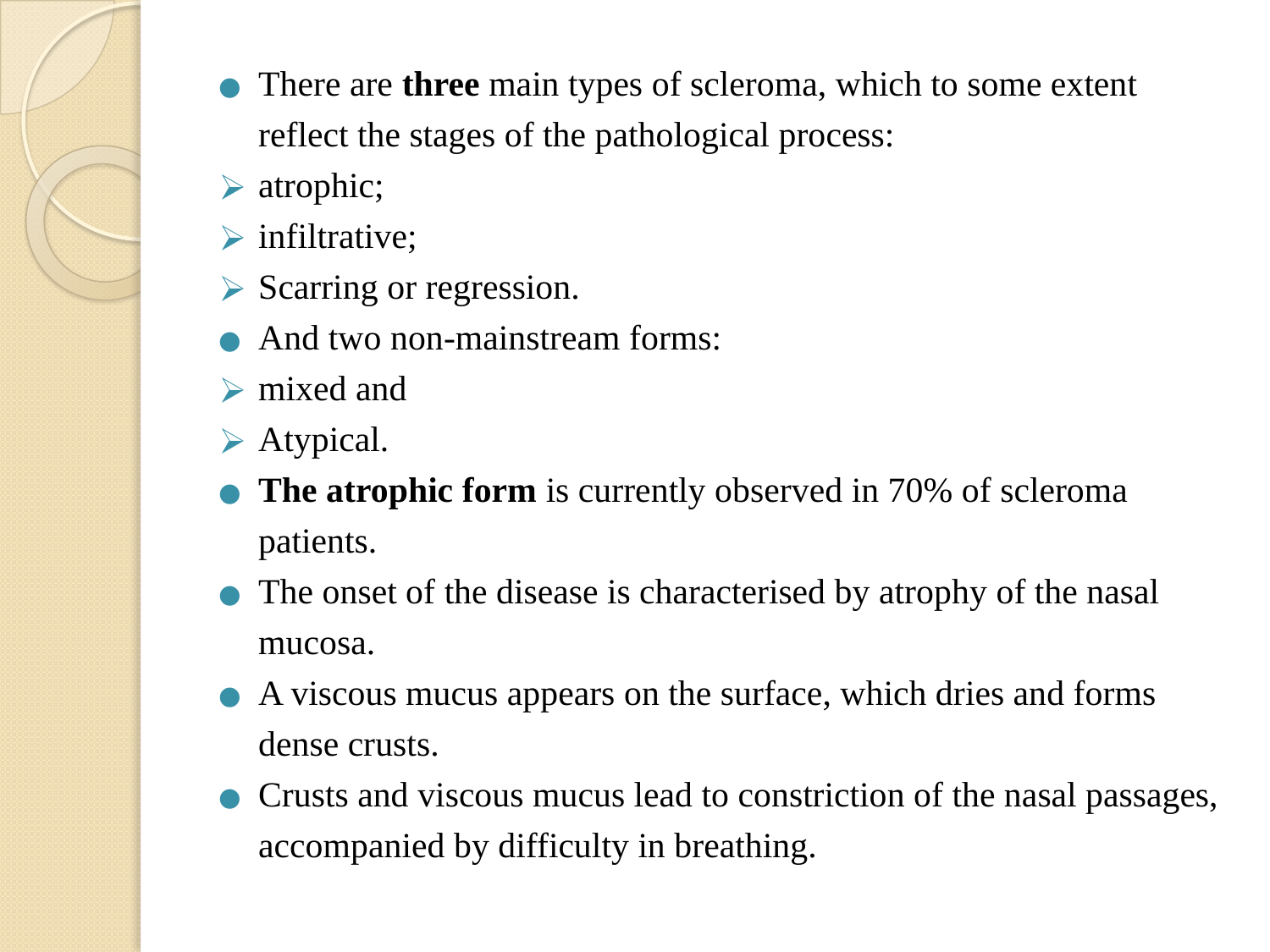

#
There are three main types of scleroma, which to some extent reflect the stages of the pathological process:
atrophic;
infiltrative;
Scarring or regression.
And two non-mainstream forms:
mixed and
Atypical.
The atrophic form is currently observed in 70% of scleroma patients.
The onset of the disease is characterised by atrophy of the nasal mucosa.
A viscous mucus appears on the surface, which dries and forms dense crusts.
Crusts and viscous mucus lead to constriction of the nasal passages, accompanied by difficulty in breathing.